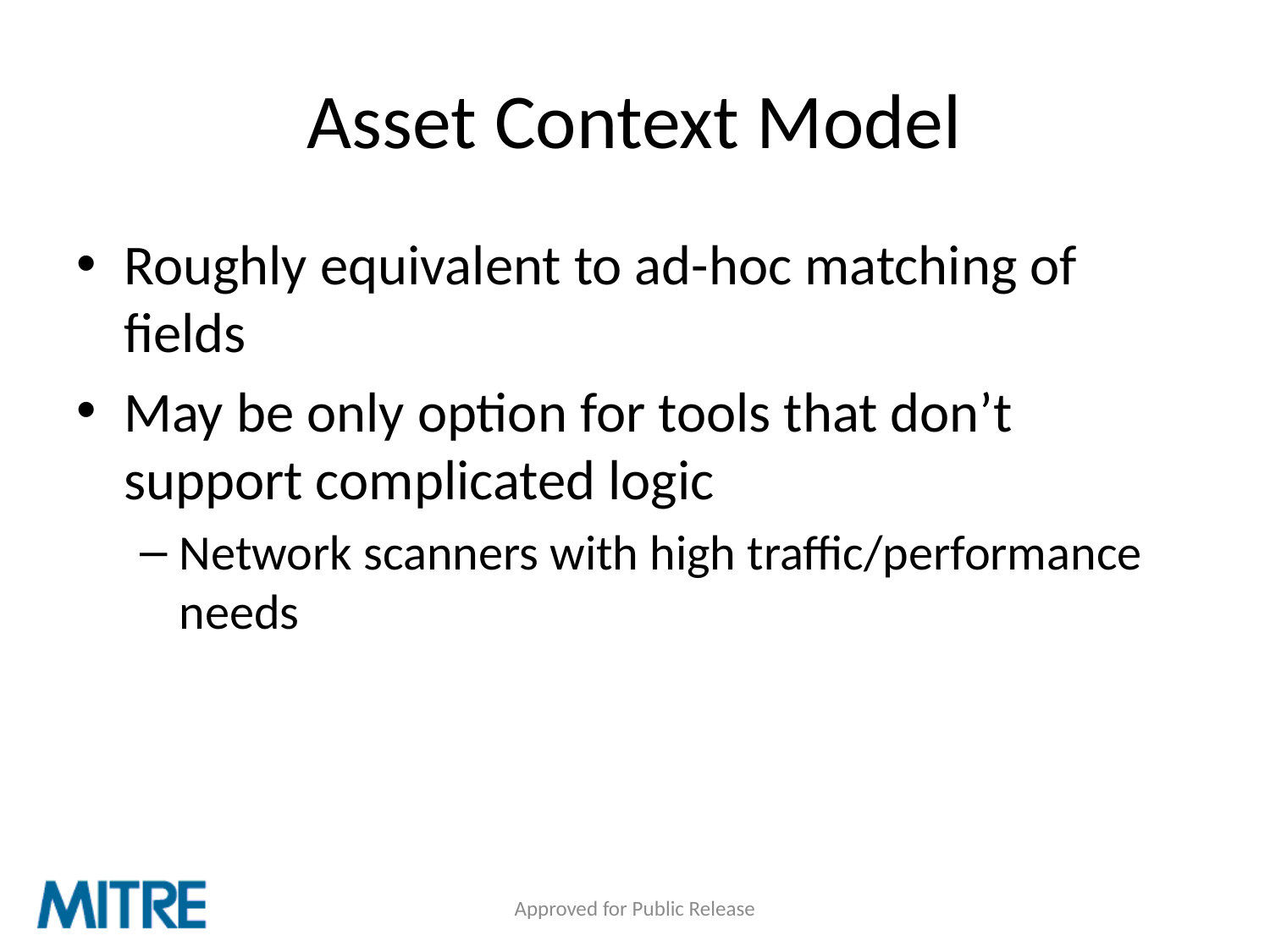

# Asset Context Model
Roughly equivalent to ad-hoc matching of fields
May be only option for tools that don’t support complicated logic
Network scanners with high traffic/performance needs

Approved for Public Release